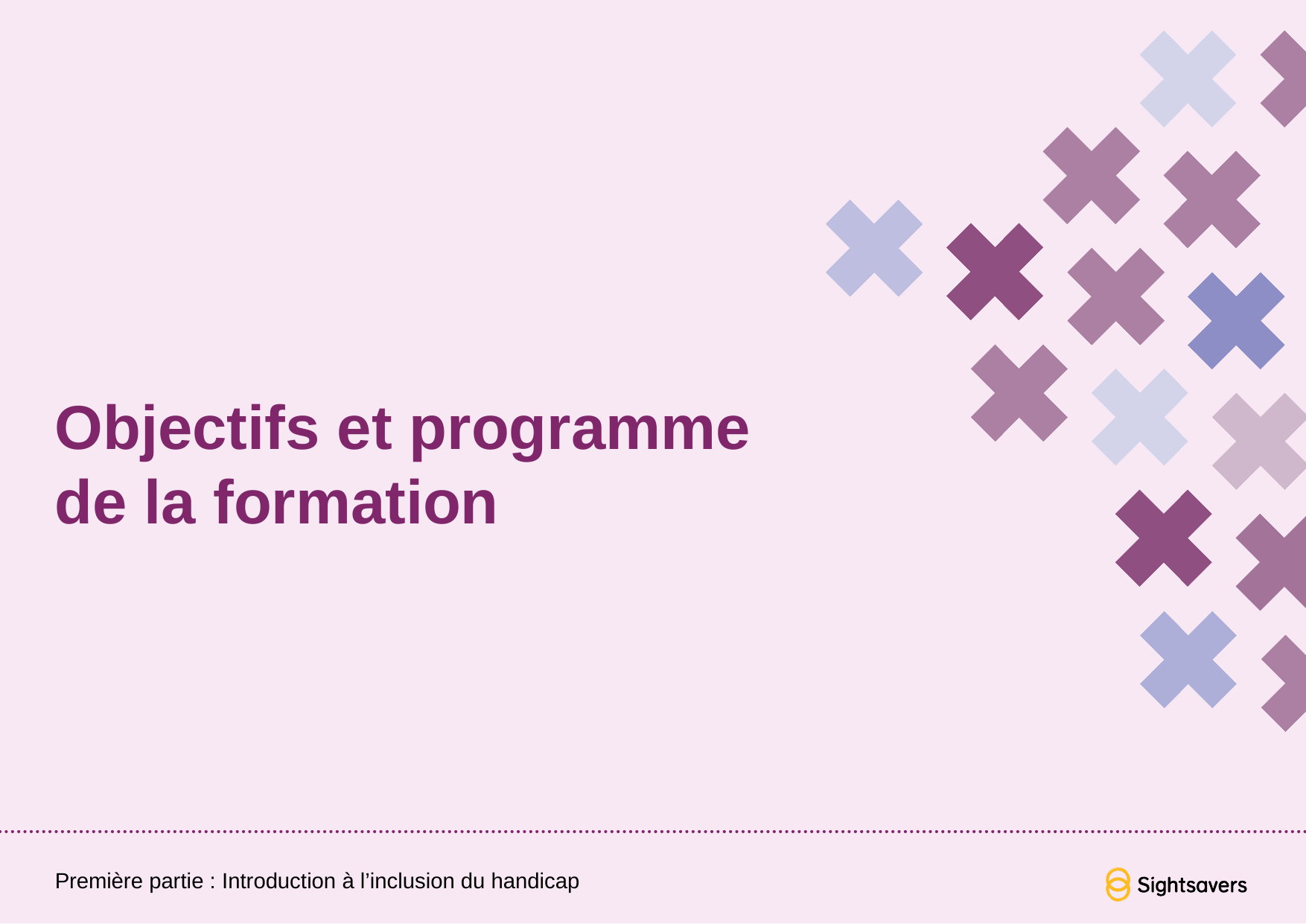

# Objectifs et programme de la formation
Première partie : Introduction à l’inclusion du handicap